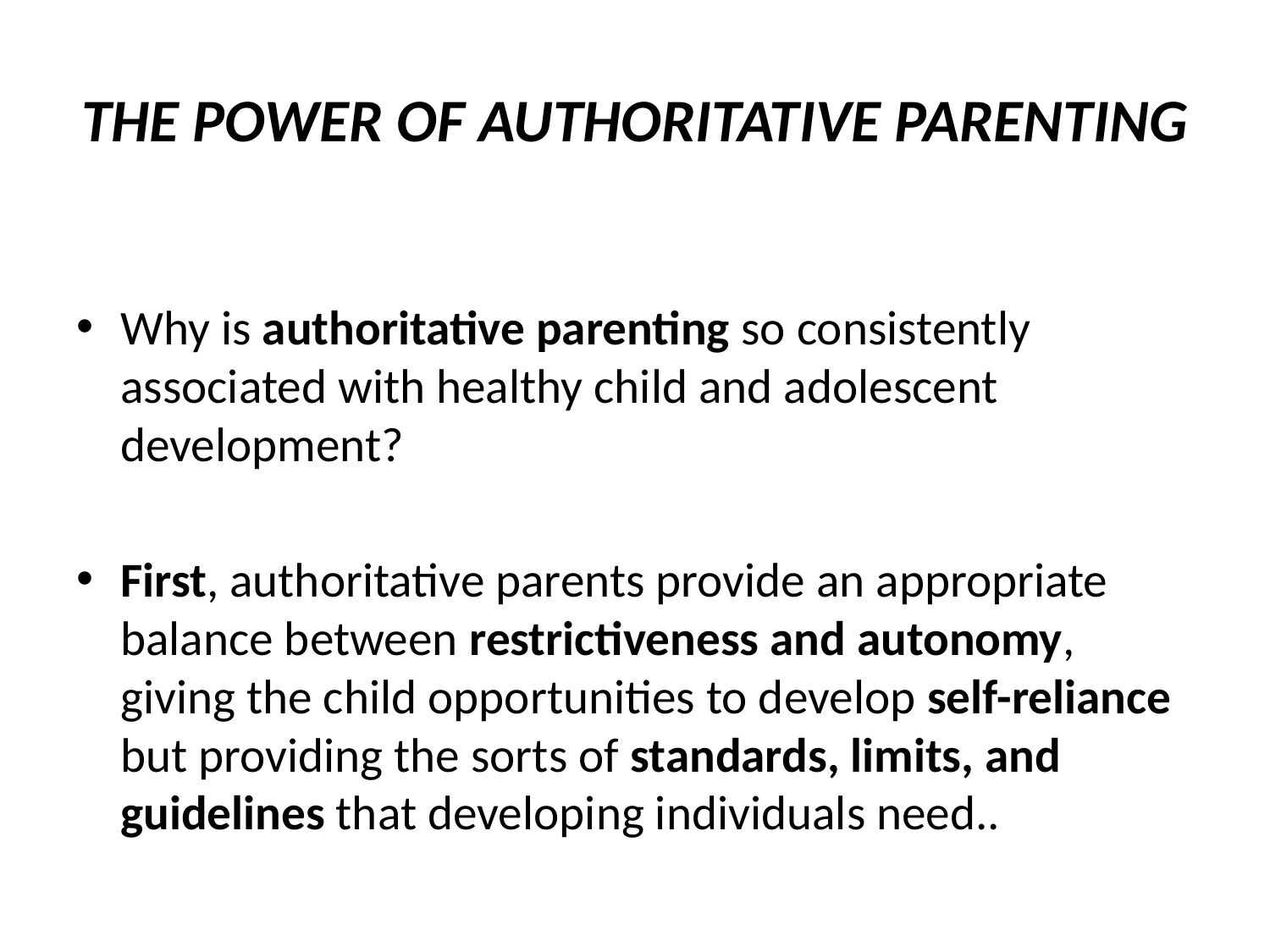

# THE POWER OF AUTHORITATIVE PARENTING

Why is authoritative parenting so consistently associated with healthy child and adolescent development?

First, authoritative parents provide an appropriate balance between restrictiveness and autonomy, giving the child opportunities to develop self-reliance but providing the sorts of standards, limits, and guidelines that developing individuals need..